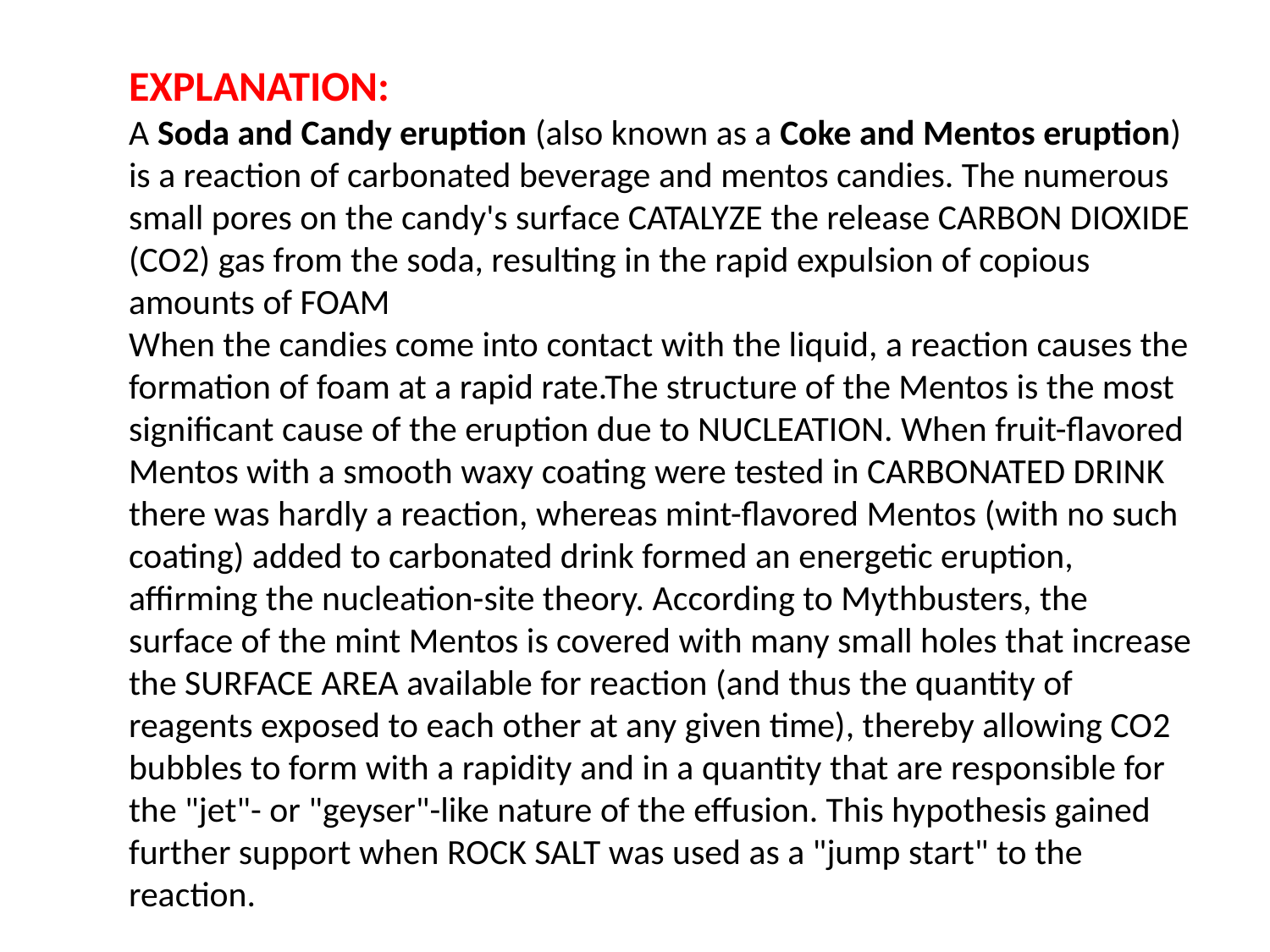

EXPLANATION:
A Soda and Candy eruption (also known as a Coke and Mentos eruption) is a reaction of carbonated beverage and mentos candies. The numerous small pores on the candy's surface CATALYZE the release CARBON DIOXIDE (CO2) gas from the soda, resulting in the rapid expulsion of copious amounts of FOAM
When the candies come into contact with the liquid, a reaction causes the formation of foam at a rapid rate.The structure of the Mentos is the most significant cause of the eruption due to NUCLEATION. When fruit-flavored Mentos with a smooth waxy coating were tested in CARBONATED DRINK there was hardly a reaction, whereas mint-flavored Mentos (with no such coating) added to carbonated drink formed an energetic eruption, affirming the nucleation-site theory. According to Mythbusters, the surface of the mint Mentos is covered with many small holes that increase the SURFACE AREA available for reaction (and thus the quantity of reagents exposed to each other at any given time), thereby allowing CO2 bubbles to form with a rapidity and in a quantity that are responsible for the "jet"- or "geyser"-like nature of the effusion. This hypothesis gained further support when ROCK SALT was used as a "jump start" to the reaction.